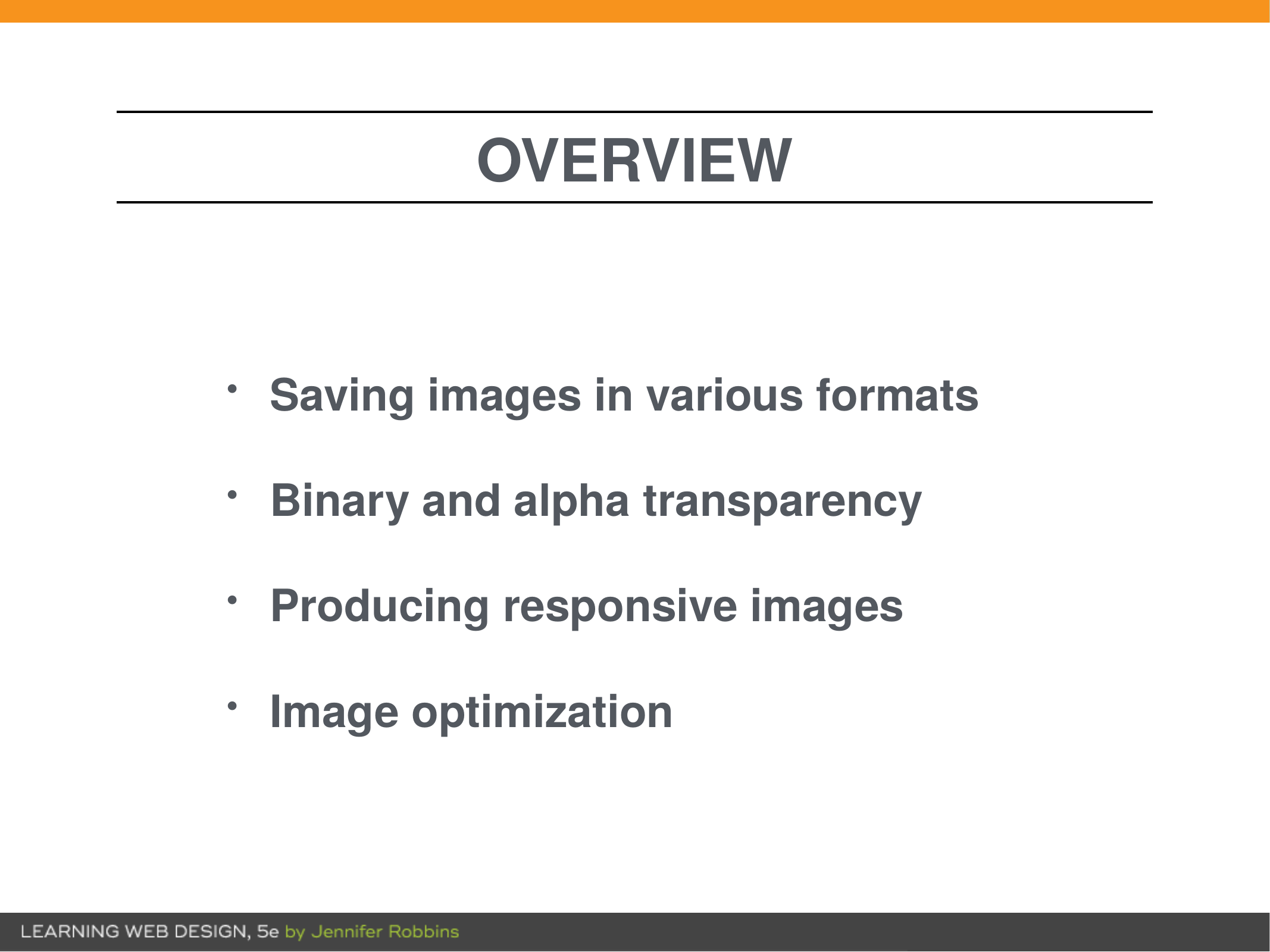

Saving images in various formats
Binary and alpha transparency
Producing responsive images
Image optimization